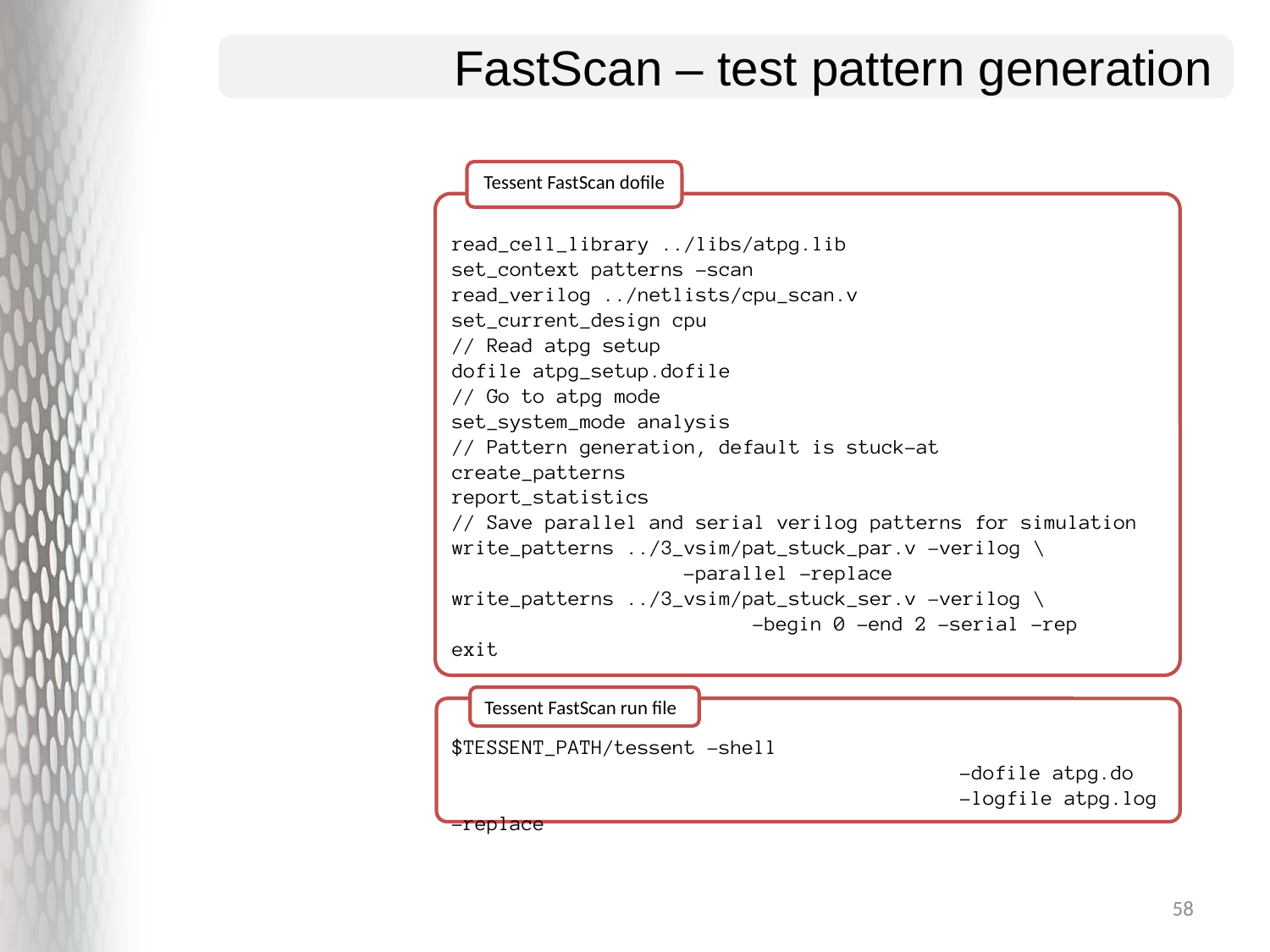

# FastScan – test pattern generation
Tessent FastScan dofile

read_cell_library ../libs/atpg.lib
set_context patterns -scan
read_verilog ../netlists/cpu_scan.v
set_current_design cpu
// Read atpg setup
dofile atpg_setup.dofile
// Go to atpg mode
set_system_mode analysis
// Pattern generation, default is stuck-at
create_patterns
report_statistics
// Save parallel and serial verilog patterns for simulation
write_patterns ../3_vsim/pat_stuck_par.v –verilog \
	         -parallel -replace
write_patterns ../3_vsim/pat_stuck_ser.v –verilog \
		    -begin 0 -end 2 -serial -rep
exit
Tessent FastScan run file

$TESSENT_PATH/tessent –shell
				-dofile atpg.do
				-logfile atpg.log -replace
58